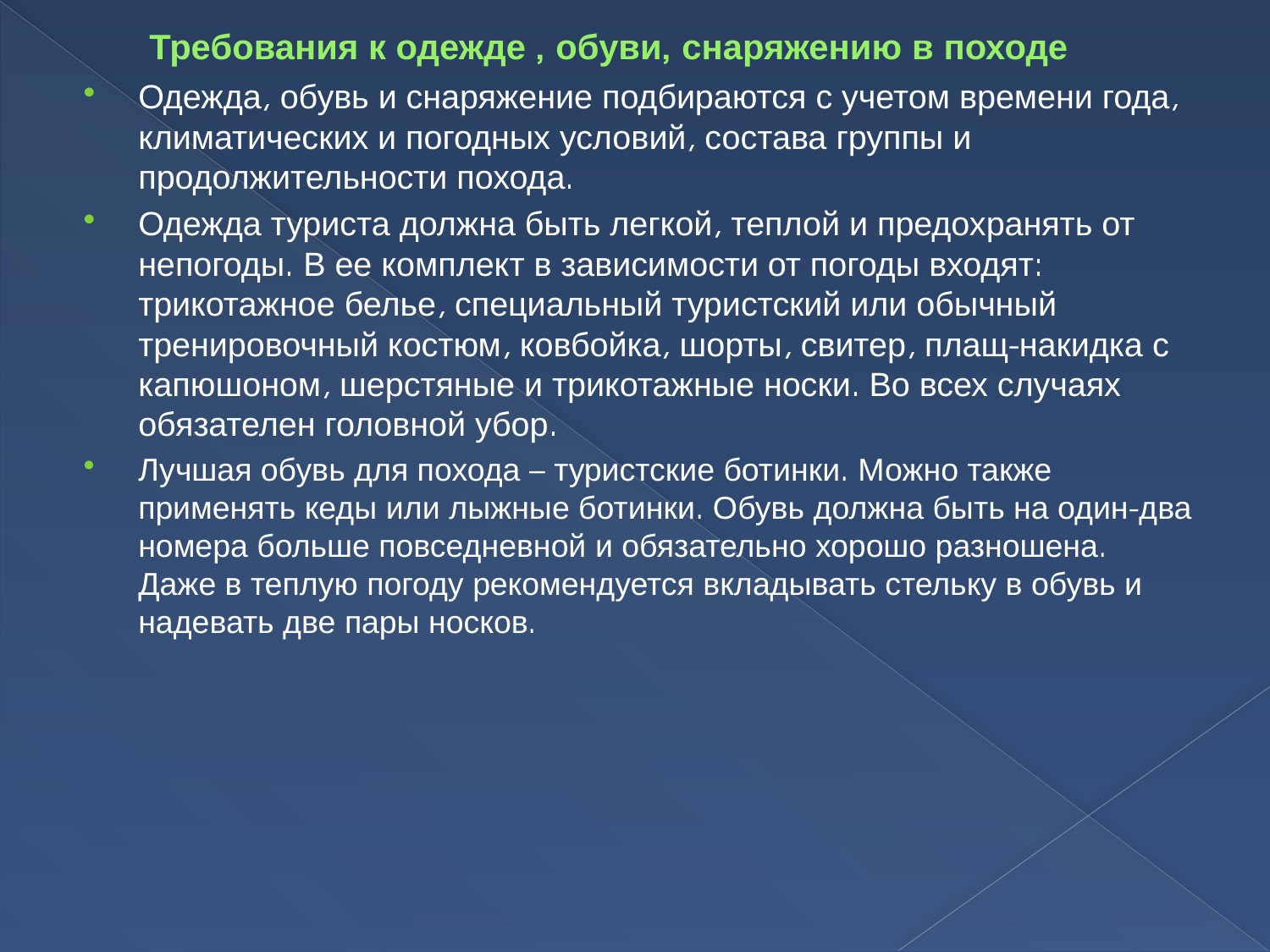

# Требования к одежде , обуви, снаряжению в походе
Одежда, обувь и снаряжение подбираются с учетом времени года, климатических и погодных условий, состава группы и продолжительности похода.
Одежда туриста должна быть легкой, теплой и предохранять от непогоды. В ее комплект в зависимости от погоды входят: трикотажное белье, специальный туристский или обычный тренировочный костюм, ковбойка, шорты, свитер, плащ-накидка с капюшоном, шерстяные и трикотажные носки. Во всех случаях обязателен головной убор.
Лучшая обувь для похода – туристские ботинки. Можно также применять кеды или лыжные ботинки. Обувь должна быть на один-два номера больше повседневной и обязательно хорошо разношена. Даже в теплую погоду рекомендуется вкладывать стельку в обувь и надевать две пары носков.